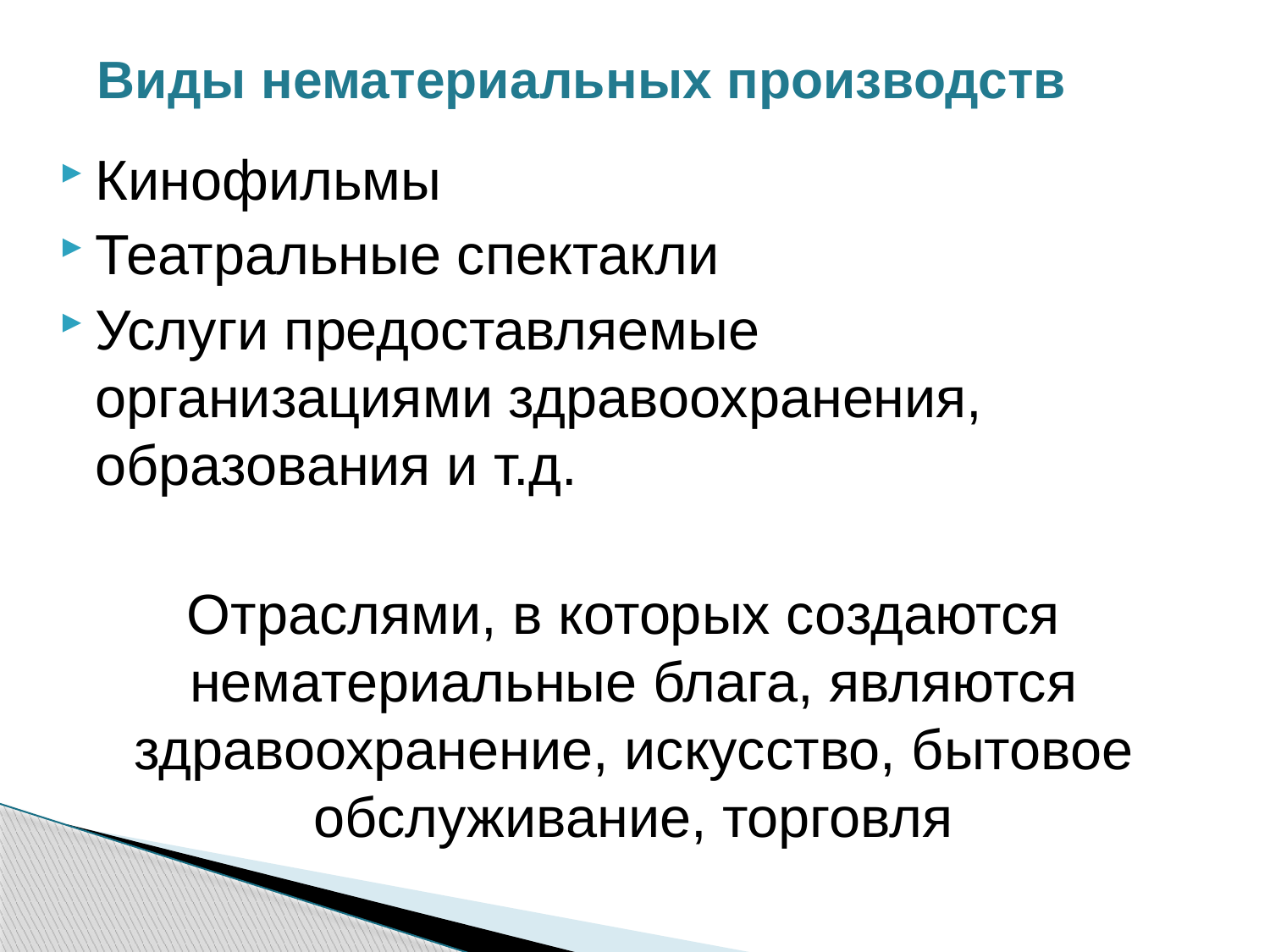

# Виды нематериальных производств
Кинофильмы
Театральные спектакли
Услуги предоставляемые организациями здравоохранения, образования и т.д.

 Отраслями, в которых создаются нематериальные блага, являются здравоохранение, искусство, бытовое обслуживание, торговля